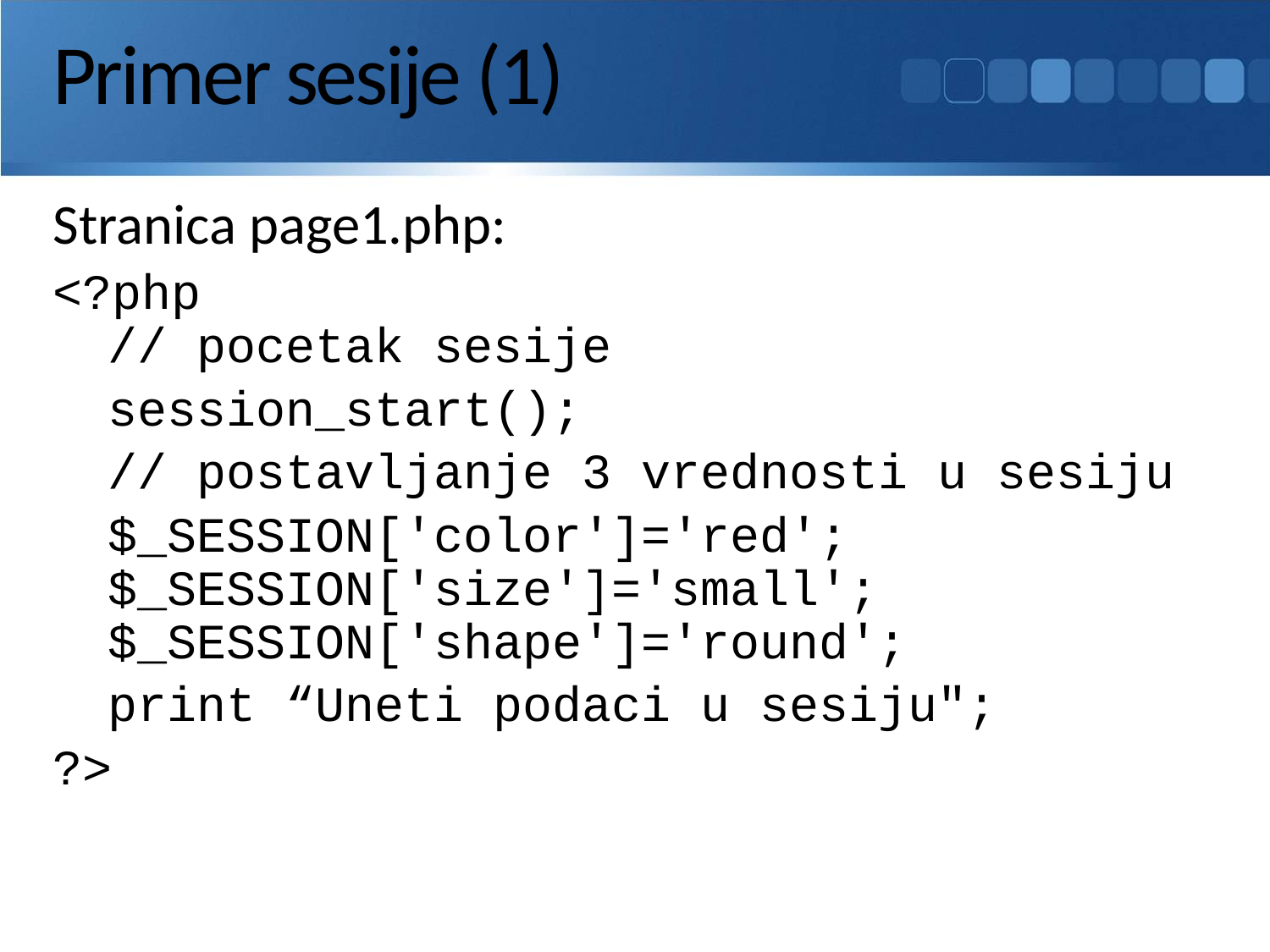

# Primer sesije (1)
Stranica page1.php:
<?php
// pocetak sesije
	session_start();
	// postavljanje 3 vrednosti u sesiju
	$_SESSION['color']='red'; $_SESSION['size']='small'; $_SESSION['shape']='round';
	print “Uneti podaci u sesiju";
?>